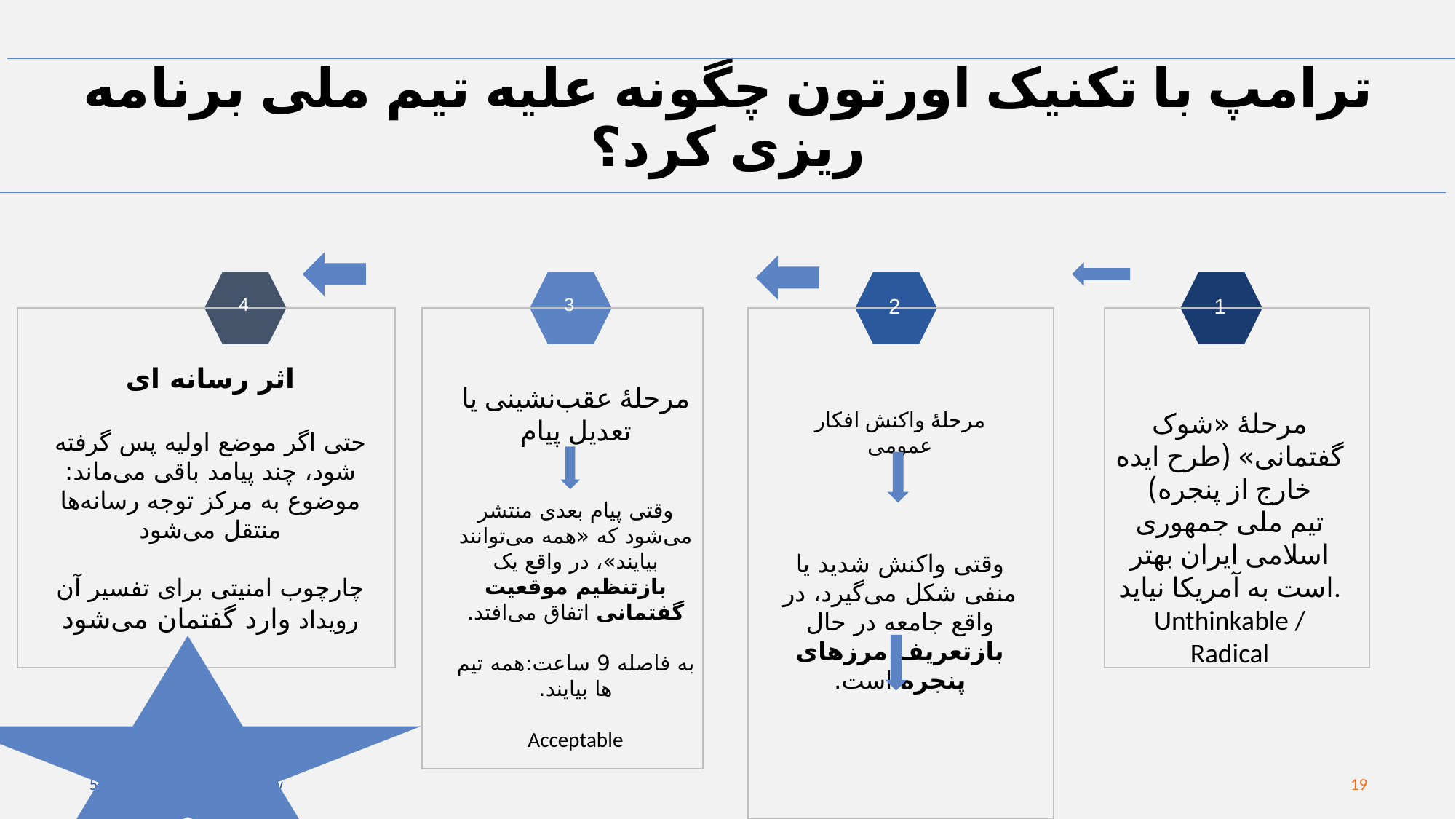

# ترامپ با تکنیک اورتون چگونه علیه تیم ملی برنامه ریزی کرد؟

4
3
2
1

اثر رسانه ای

حتی اگر موضع اولیه پس گرفته شود، چند پیامد باقی می‌ماند:
موضوع به مرکز توجه رسانه‌ها منتقل می‌شود

چارچوب امنیتی برای تفسیر آن رویداد وارد گفتمان می‌شود

مرحلهٔ عقب‌نشینی یا تعدیل پیام

وقتی پیام بعدی منتشر می‌شود که «همه می‌توانند بیایند»، در واقع یک بازتنظیم موقعیت گفتمانی اتفاق می‌افتد.

به فاصله 9 ساعت:همه تیم ها بیایند.

Acceptable
مرحلهٔ واکنش افکار عمومی

وقتی واکنش شدید یا منفی شکل می‌گیرد، در واقع جامعه در حال بازتعریف مرزهای پنجره است.

مرحلهٔ «شوک گفتمانی» (طرح ایده خارج از پنجره)
تیم ملی جمهوری اسلامی ایران بهتر است به آمریکا نیاید.
Unthinkable / Radical